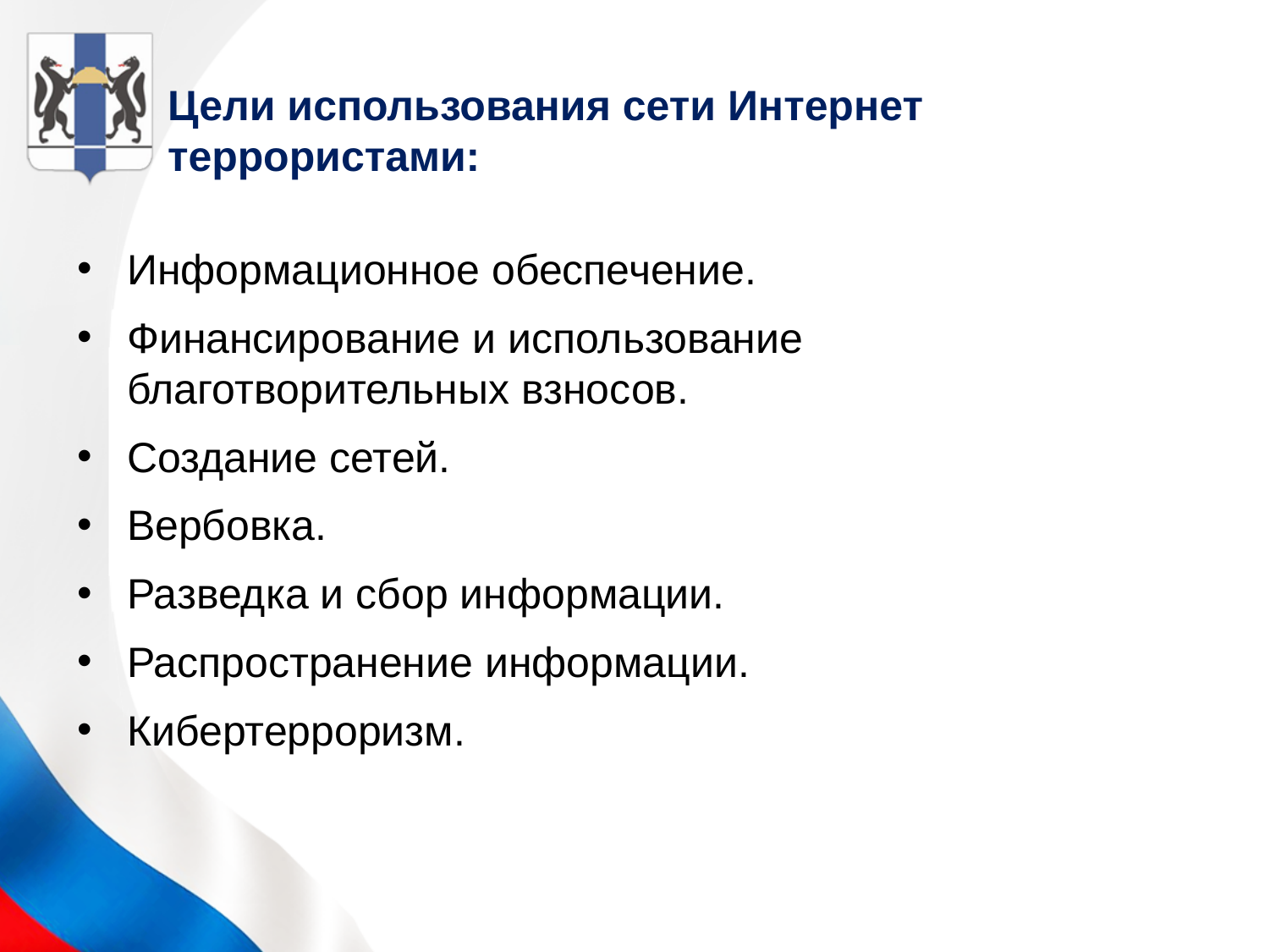

# Цели использования сети Интернет террористами:
Информационное обеспечение.
Финансирование и использование благотворительных взносов.
Создание сетей.
Вербовка.
Разведка и сбор информации.
Распространение информации.
Кибертерроризм.